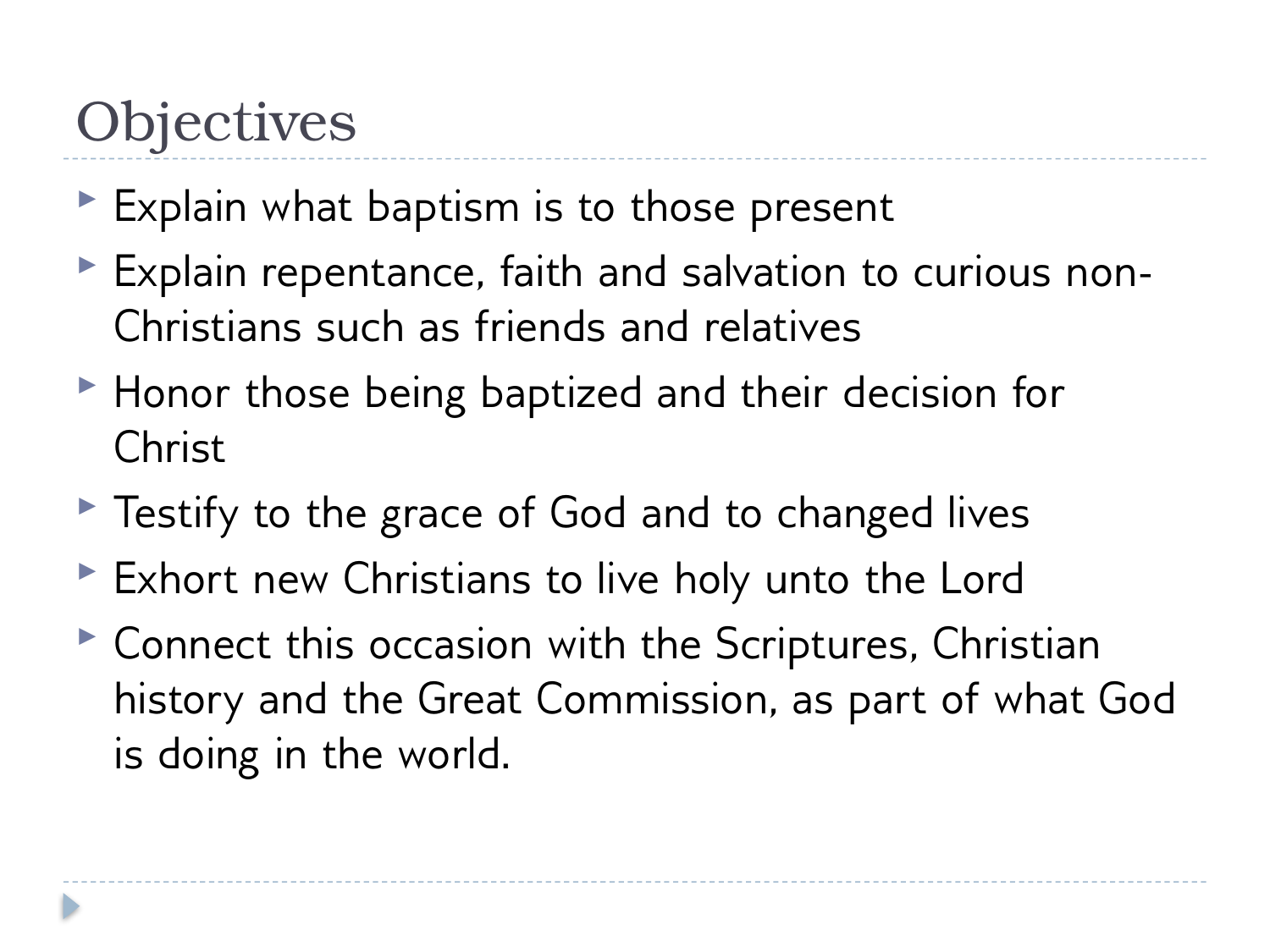

# Objectives
Explain what baptism is to those present
Explain repentance, faith and salvation to curious non-Christians such as friends and relatives
Honor those being baptized and their decision for Christ
Testify to the grace of God and to changed lives
Exhort new Christians to live holy unto the Lord
Connect this occasion with the Scriptures, Christian history and the Great Commission, as part of what God is doing in the world.